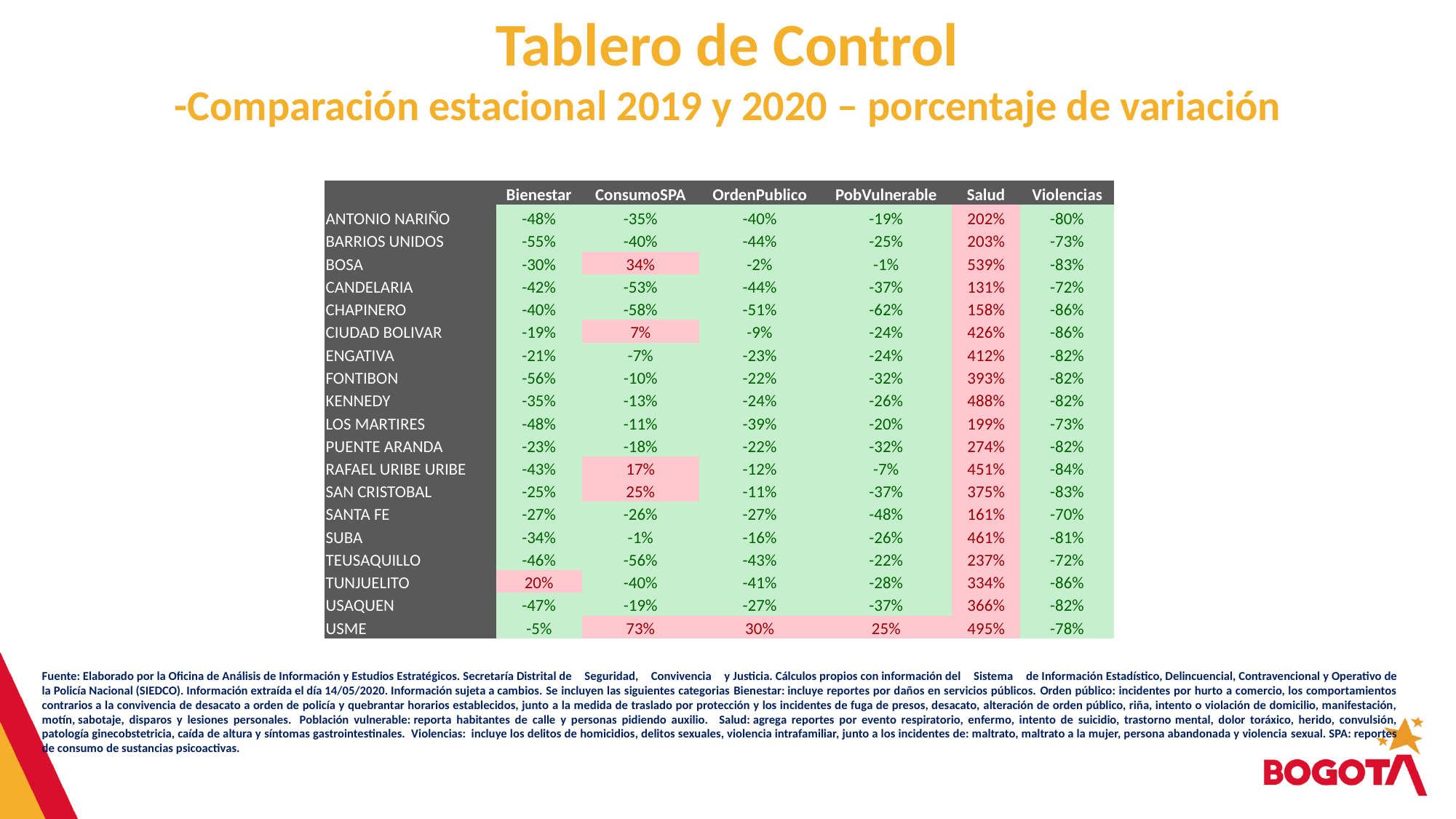

Tablero de Control
-Comparación estacional 2019 y 2020 – porcentaje de variación
|  | Bienestar | ConsumoSPA | OrdenPublico | PobVulnerable | Salud | Violencias |
| --- | --- | --- | --- | --- | --- | --- |
| ANTONIO NARIÑO | -48% | -35% | -40% | -19% | 202% | -80% |
| BARRIOS UNIDOS | -55% | -40% | -44% | -25% | 203% | -73% |
| BOSA | -30% | 34% | -2% | -1% | 539% | -83% |
| CANDELARIA | -42% | -53% | -44% | -37% | 131% | -72% |
| CHAPINERO | -40% | -58% | -51% | -62% | 158% | -86% |
| CIUDAD BOLIVAR | -19% | 7% | -9% | -24% | 426% | -86% |
| ENGATIVA | -21% | -7% | -23% | -24% | 412% | -82% |
| FONTIBON | -56% | -10% | -22% | -32% | 393% | -82% |
| KENNEDY | -35% | -13% | -24% | -26% | 488% | -82% |
| LOS MARTIRES | -48% | -11% | -39% | -20% | 199% | -73% |
| PUENTE ARANDA | -23% | -18% | -22% | -32% | 274% | -82% |
| RAFAEL URIBE URIBE | -43% | 17% | -12% | -7% | 451% | -84% |
| SAN CRISTOBAL | -25% | 25% | -11% | -37% | 375% | -83% |
| SANTA FE | -27% | -26% | -27% | -48% | 161% | -70% |
| SUBA | -34% | -1% | -16% | -26% | 461% | -81% |
| TEUSAQUILLO | -46% | -56% | -43% | -22% | 237% | -72% |
| TUNJUELITO | 20% | -40% | -41% | -28% | 334% | -86% |
| USAQUEN | -47% | -19% | -27% | -37% | 366% | -82% |
| USME | -5% | 73% | 30% | 25% | 495% | -78% |
Fuente: Elaborado por la Oficina de Análisis de Información y Estudios Estratégicos. Secretaría Distrital de Seguridad, Convivencia y Justicia. Cálculos propios con información del Sistema de Información Estadístico, Delincuencial, Contravencional y Operativo de la Policía Nacional (SIEDCO). Información extraída el día 14/05/2020. Información sujeta a cambios. Se incluyen las siguientes categorias Bienestar: incluye reportes por daños en servicios públicos.​ Orden público: incidentes por hurto a comercio, los comportamientos contrarios a la convivencia de desacato a orden de policía y quebrantar horarios establecidos, junto a la medida de traslado por protección y los incidentes de fuga de presos, desacato, alteración de orden público, riña, intento o violación de domicilio, manifestación, motín, sabotaje, disparos y lesiones personales. ​ Población vulnerable: reporta habitantes de calle y personas pidiendo auxilio.  ​ Salud: agrega reportes por evento respiratorio, enfermo, intento de suicidio, trastorno mental, dolor toráxico, herido, convulsión, patología ginecobstetricia, caída de altura y síntomas gastrointestinales. ​ Violencias:  incluye los delitos de homicidios, delitos sexuales, violencia intrafamiliar, junto a los incidentes de: maltrato, maltrato a la mujer, persona abandonada y violencia sexual. SPA: reportes de consumo de sustancias psicoactivas.